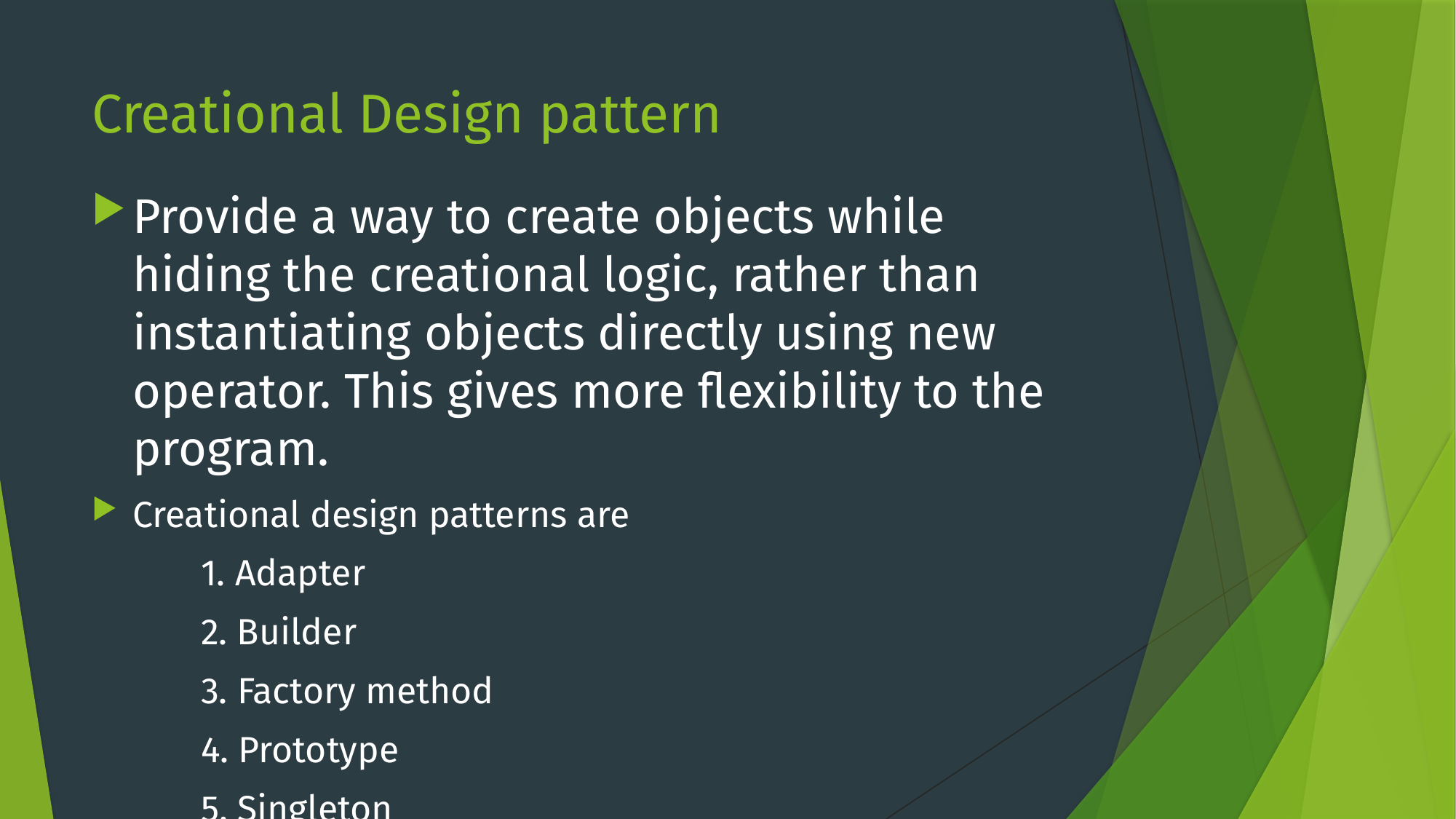

# Creational Design pattern
Provide a way to create objects while hiding the creational logic, rather than instantiating objects directly using new operator. This gives more flexibility to the program.
Creational design patterns are
	1. Adapter
	2. Builder
	3. Factory method
	4. Prototype
	5. Singleton